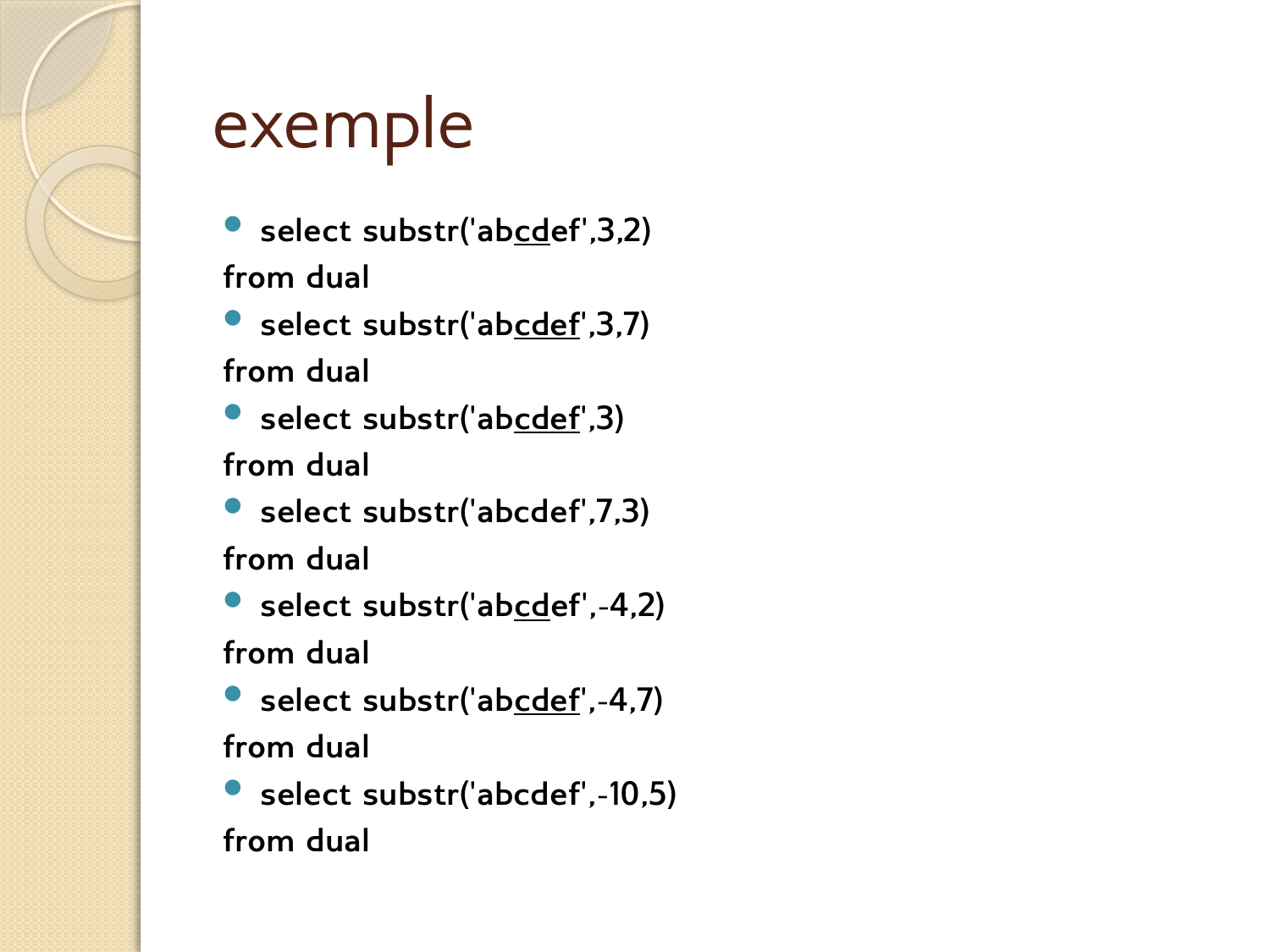

# exemple
select substr('abcdef',3,2)
from dual
select substr('abcdef',3,7)
from dual
select substr('abcdef',3)
from dual
select substr('abcdef',7,3)
from dual
select substr('abcdef',-4,2)
from dual
select substr('abcdef',-4,7)
from dual
select substr('abcdef',-10,5)
from dual